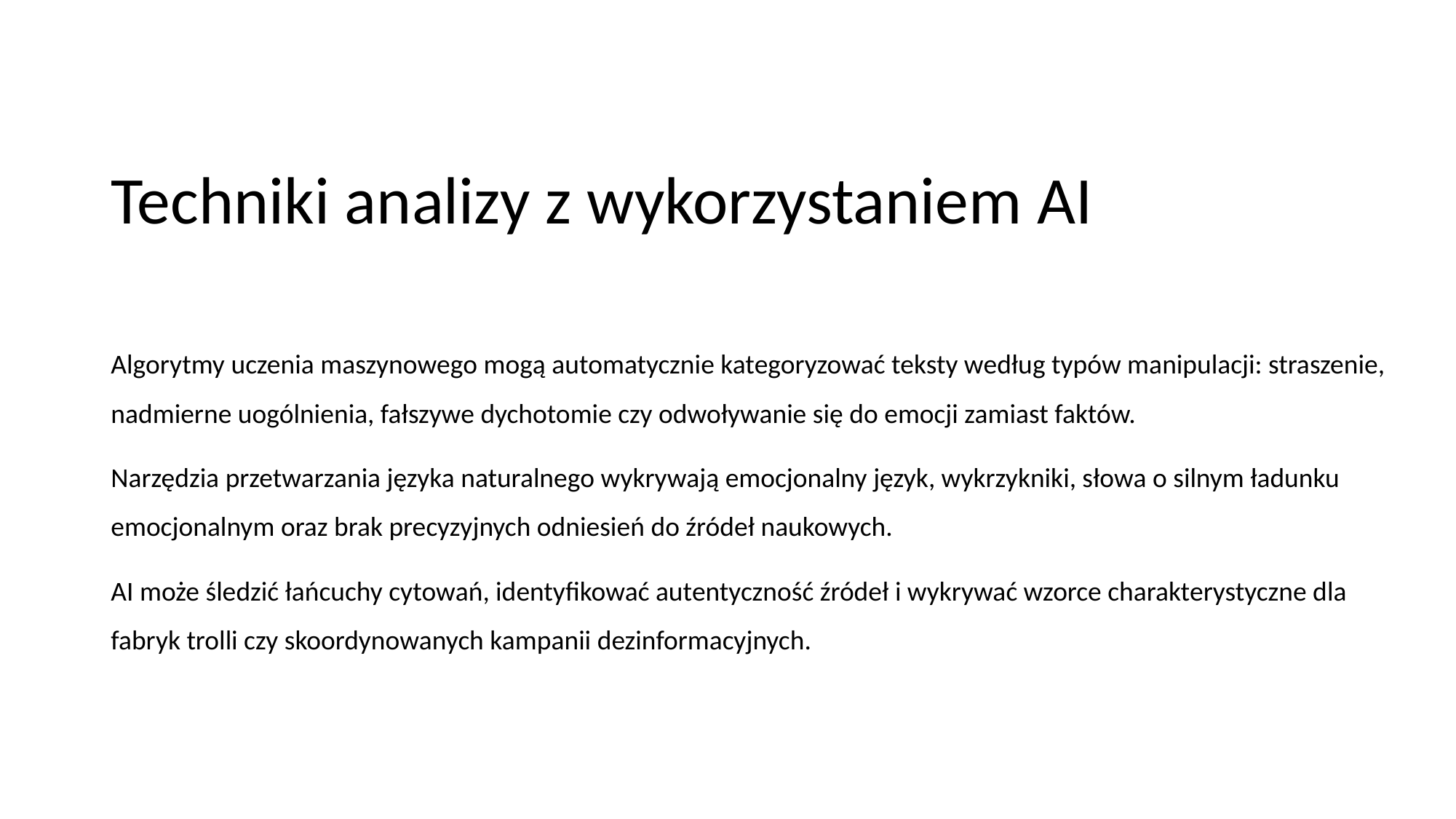

# Techniki analizy z wykorzystaniem AI
Algorytmy uczenia maszynowego mogą automatycznie kategoryzować teksty według typów manipulacji: straszenie, nadmierne uogólnienia, fałszywe dychotomie czy odwoływanie się do emocji zamiast faktów.
Narzędzia przetwarzania języka naturalnego wykrywają emocjonalny język, wykrzykniki, słowa o silnym ładunku emocjonalnym oraz brak precyzyjnych odniesień do źródeł naukowych.
AI może śledzić łańcuchy cytowań, identyfikować autentyczność źródeł i wykrywać wzorce charakterystyczne dla fabryk trolli czy skoordynowanych kampanii dezinformacyjnych.